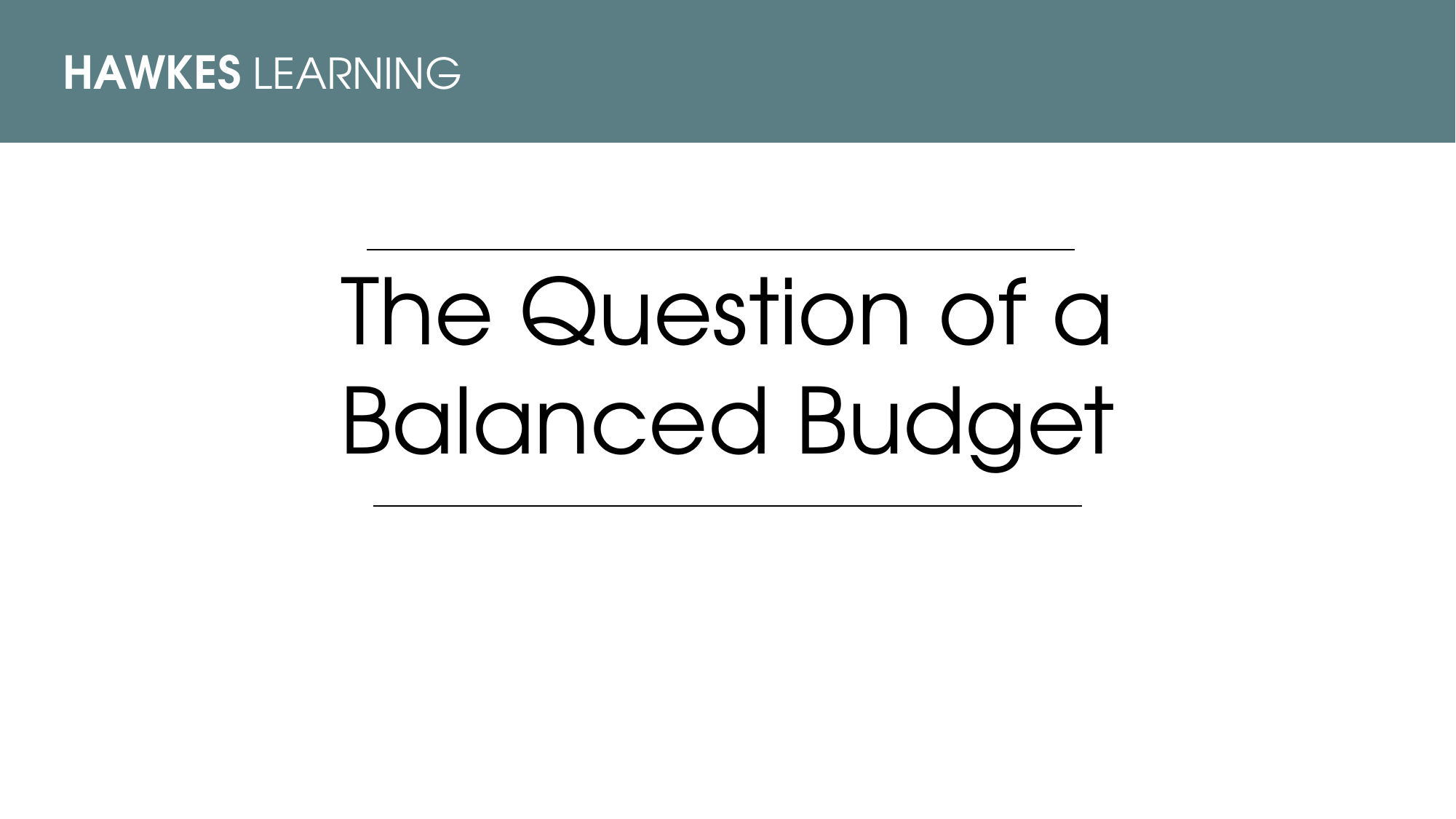

HAWKES LEARNING
The Question of a Balanced Budget